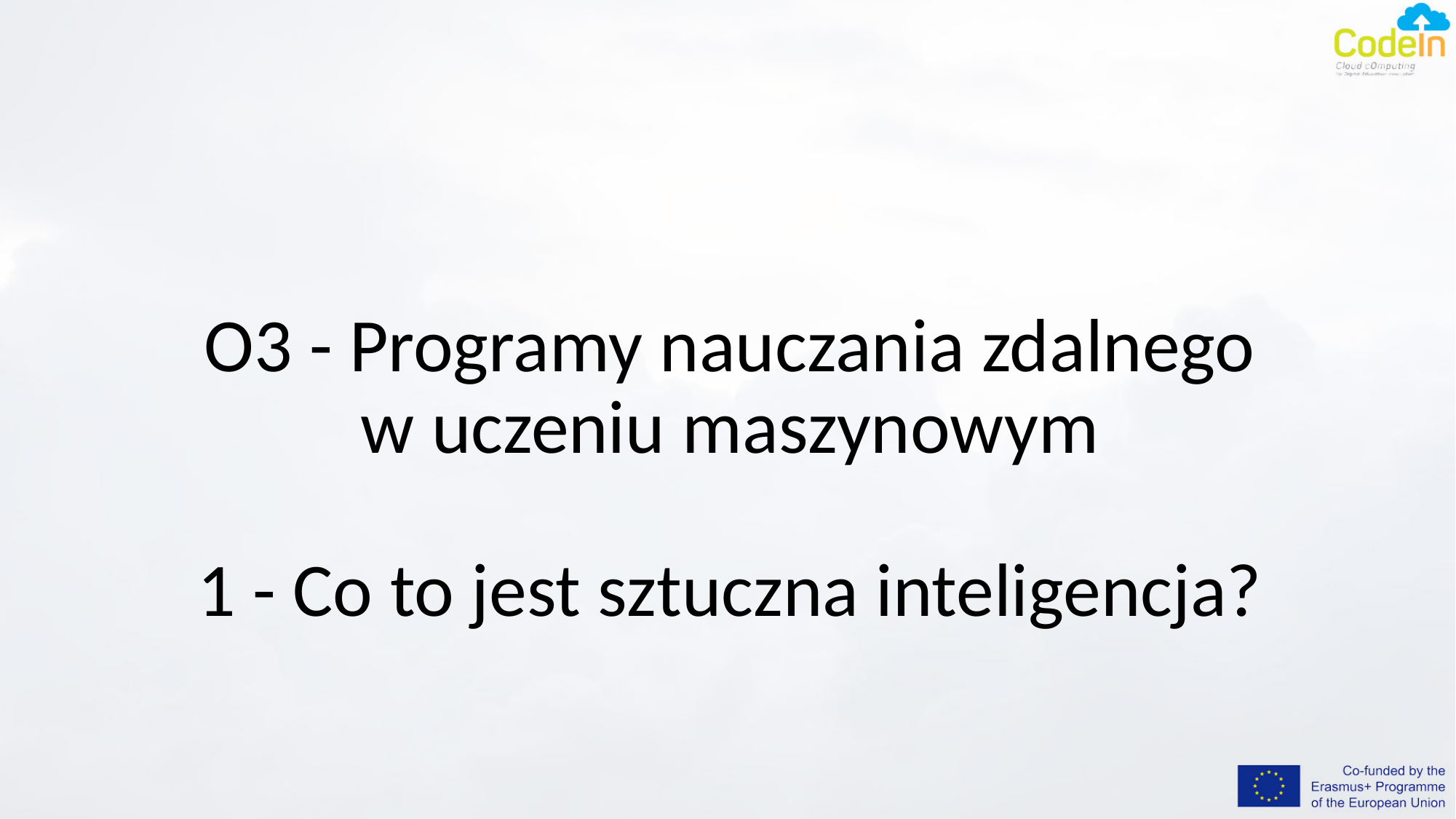

# O3 - Programy nauczania zdalnego w uczeniu maszynowym 1 - Co to jest sztuczna inteligencja?